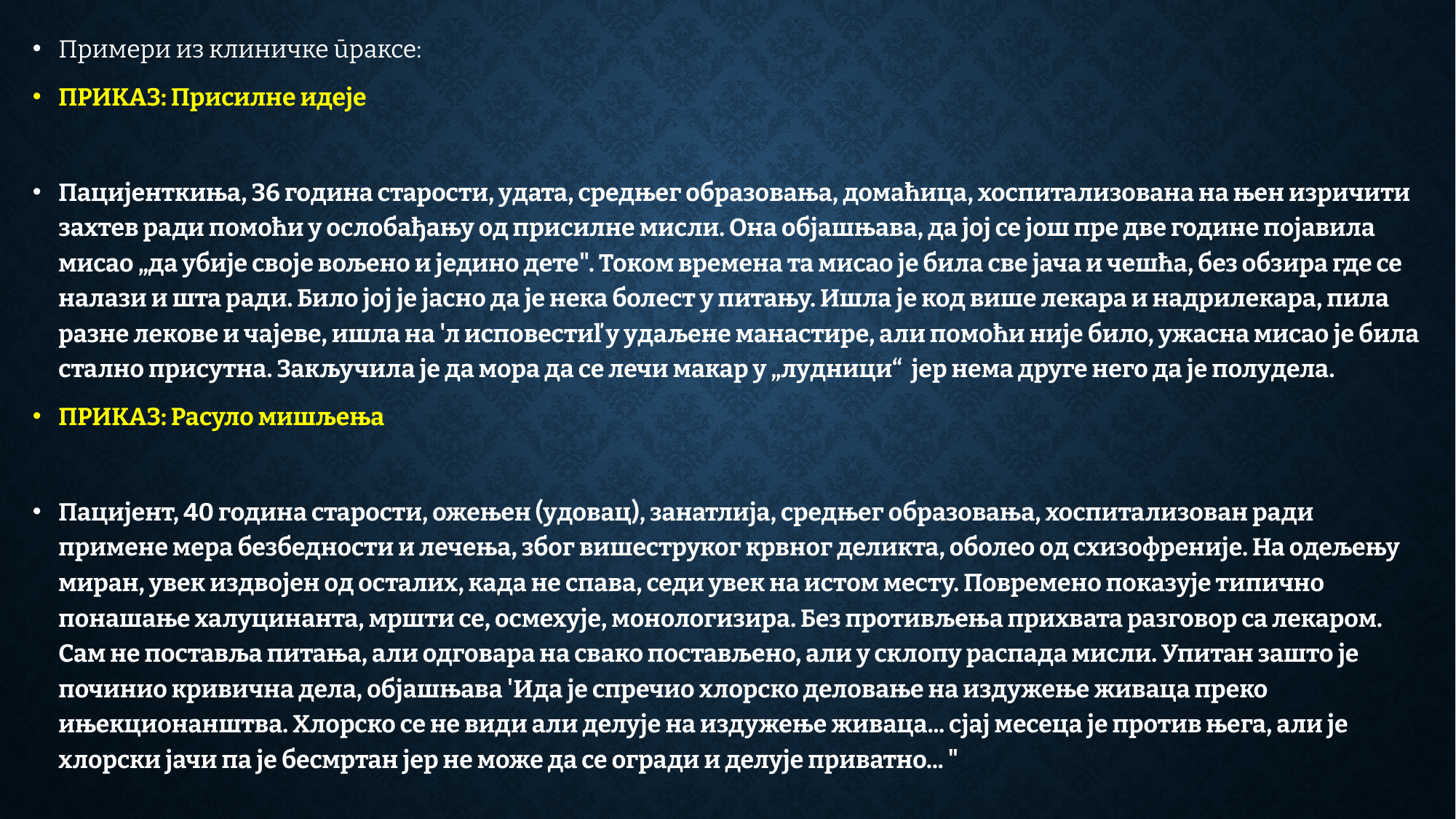

Примери из клиничке праксе:
ПРИКАЗ: Присилне идеје

Пацијенткиња, 36 година старости, удата, средњег образовања, домаћица, хоспитализована на њен изричити захтев ради помоћи у ослобађању од присилне мисли. Она објашњава, да јој се још пре две године појавила мисао „да убије своје вољено и једино дете". Током времена та мисао је била све јача и чешћа, без обзира где се налази и шта ради. Било јој је јасно да је нека болест у питању. Ишла је код више лекара и надрилекара, пила разне лекове и чајеве, ишла на 'л исповестиľ у удаљене манастире, али помоћи није било, ужасна мисао је била стално присутна. Закључила је да мора да се лечи макар у „лудници“  јер нема друге него да је полудела.
ПРИКАЗ: Расуло мишљења

Пацијент, 40 година старости, ожењен (удовац), занатлија, средњег образовања, хоспитализован ради примене мера безбедности и лечења, због вишеструког крвног деликта, оболео од схизофреније. На одељењу миран, увек издвојен од осталих, када не спава, седи увек на истом месту. Повремено показује типично понашање халуцинанта, мршти се, осмехује, монологизира. Без противљења прихвата разговор са лекаром. Сам не поставља питања, али одговара на свако постављено, али у склопу распада мисли. Упитан зашто је починио кривична дела, објашњава 'Ида је спречио хлорско деловање на издужење живаца преко ињекционанштва. Хлорско се не види али делује на издужење живаца... сјај месеца је против њега, али је хлорски јачи па је бесмртан јер не може да се огради и делује приватно... "